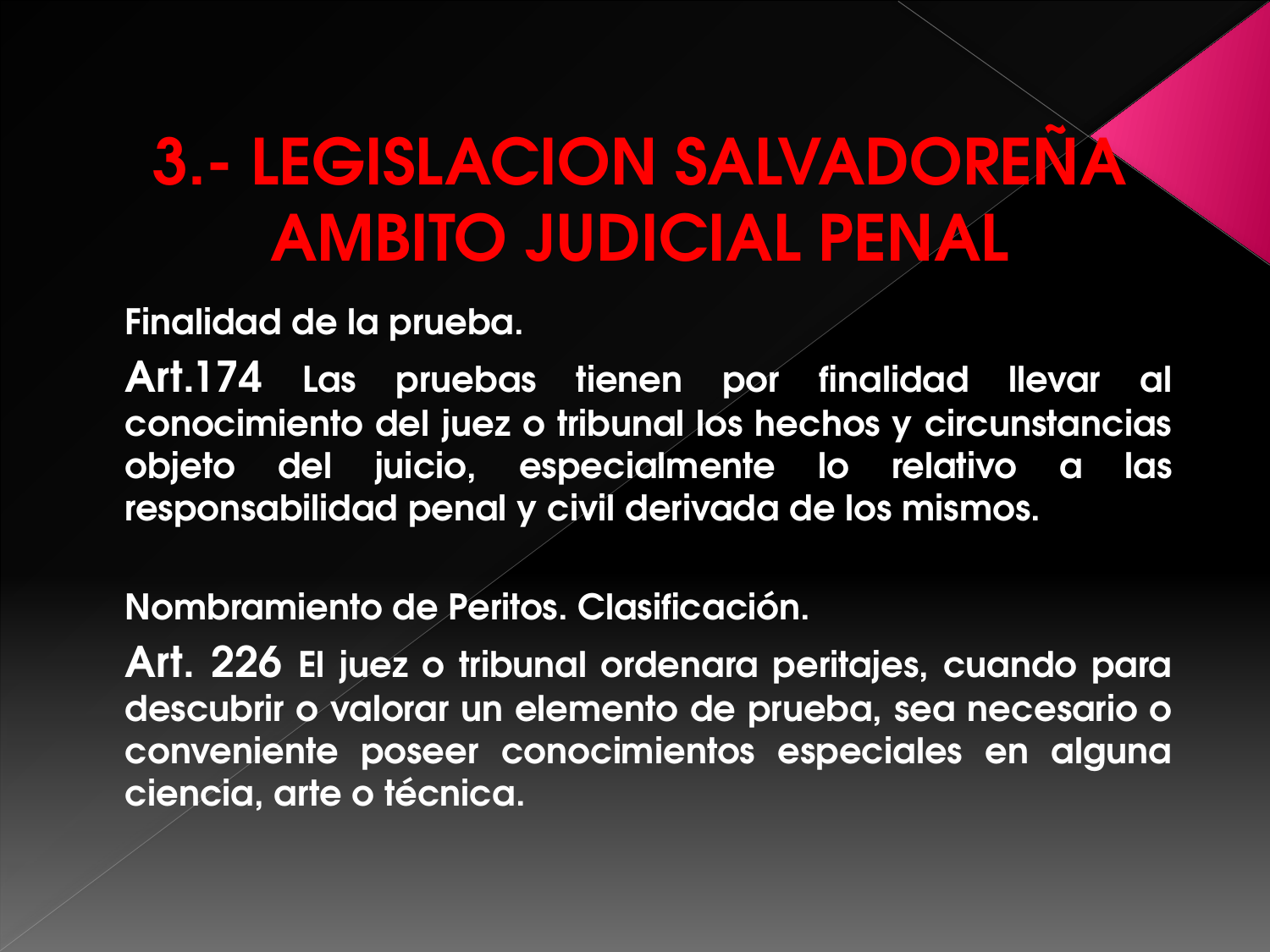

Finalidad de la prueba.
Art.174 Las pruebas tienen por finalidad llevar al conocimiento del juez o tribunal los hechos y circunstancias objeto del juicio, especialmente lo relativo a las responsabilidad penal y civil derivada de los mismos.

Nombramiento de Peritos. Clasificación.
Art. 226 El juez o tribunal ordenara peritajes, cuando para descubrir o valorar un elemento de prueba, sea necesario o conveniente poseer conocimientos especiales en alguna ciencia, arte o técnica.

# 3.- LEGISLACION SALVADOREÑA AMBITO JUDICIAL PENAL